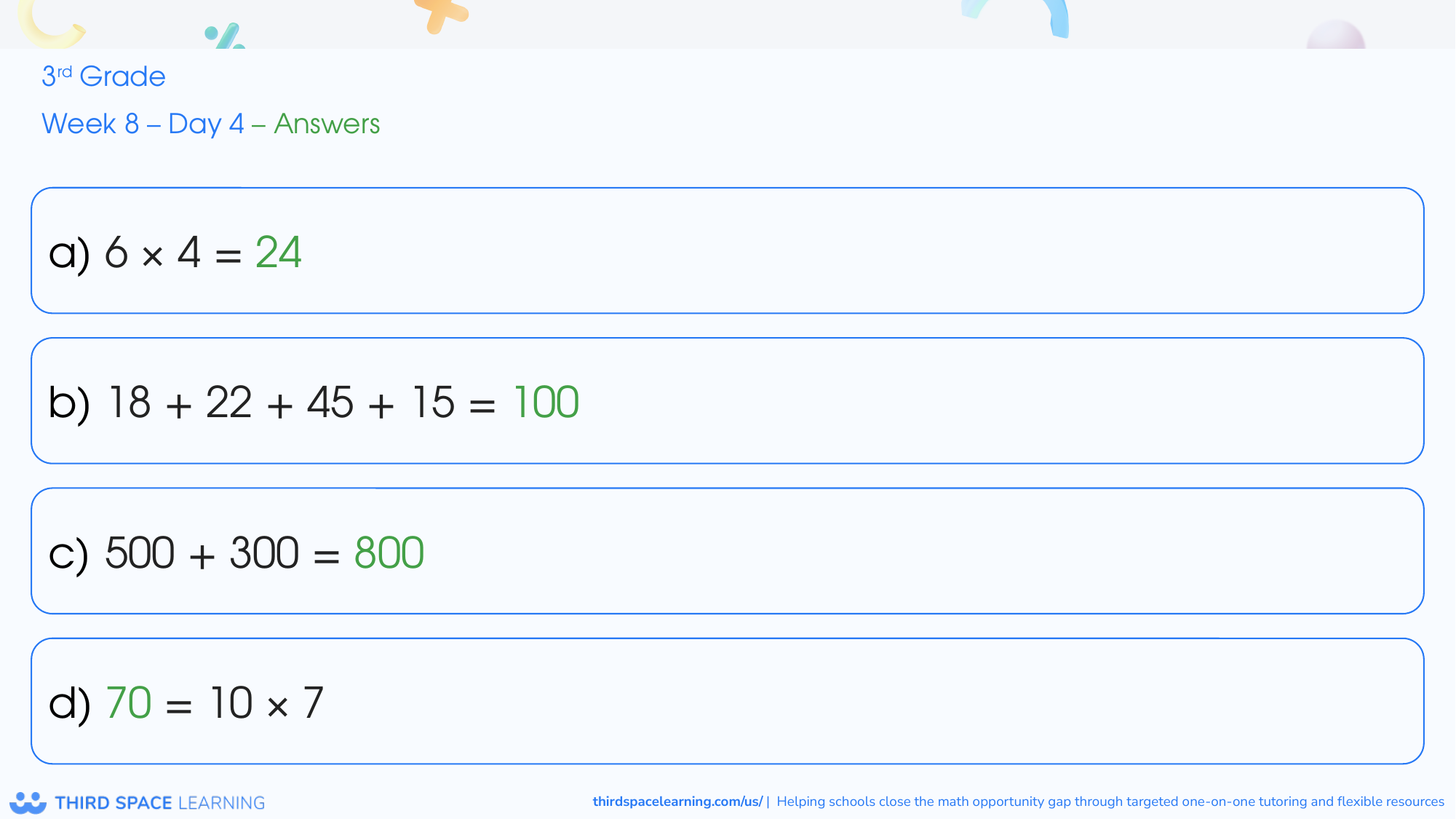

3rd Grade
Week 8 – Day 4 – Answers
6 × 4 = 24
18 + 22 + 45 + 15 = 100
500 + 300 = 800
70 = 10 × 7